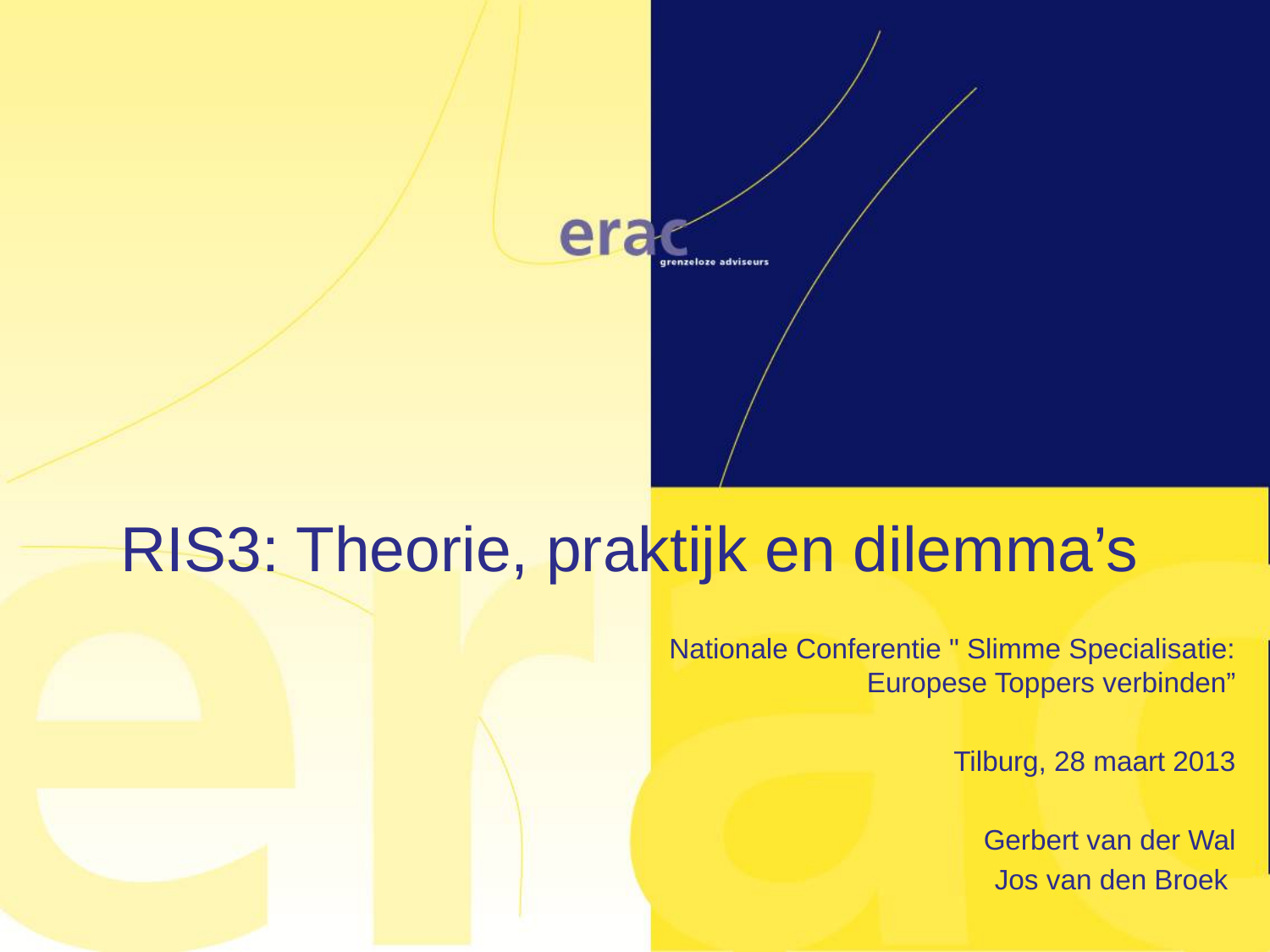

# RIS3: Theorie, praktijk en dilemma’s
Nationale Conferentie " Slimme Specialisatie: Europese Toppers verbinden”

Tilburg, 28 maart 2013

Gerbert van der Wal
Jos van den Broek